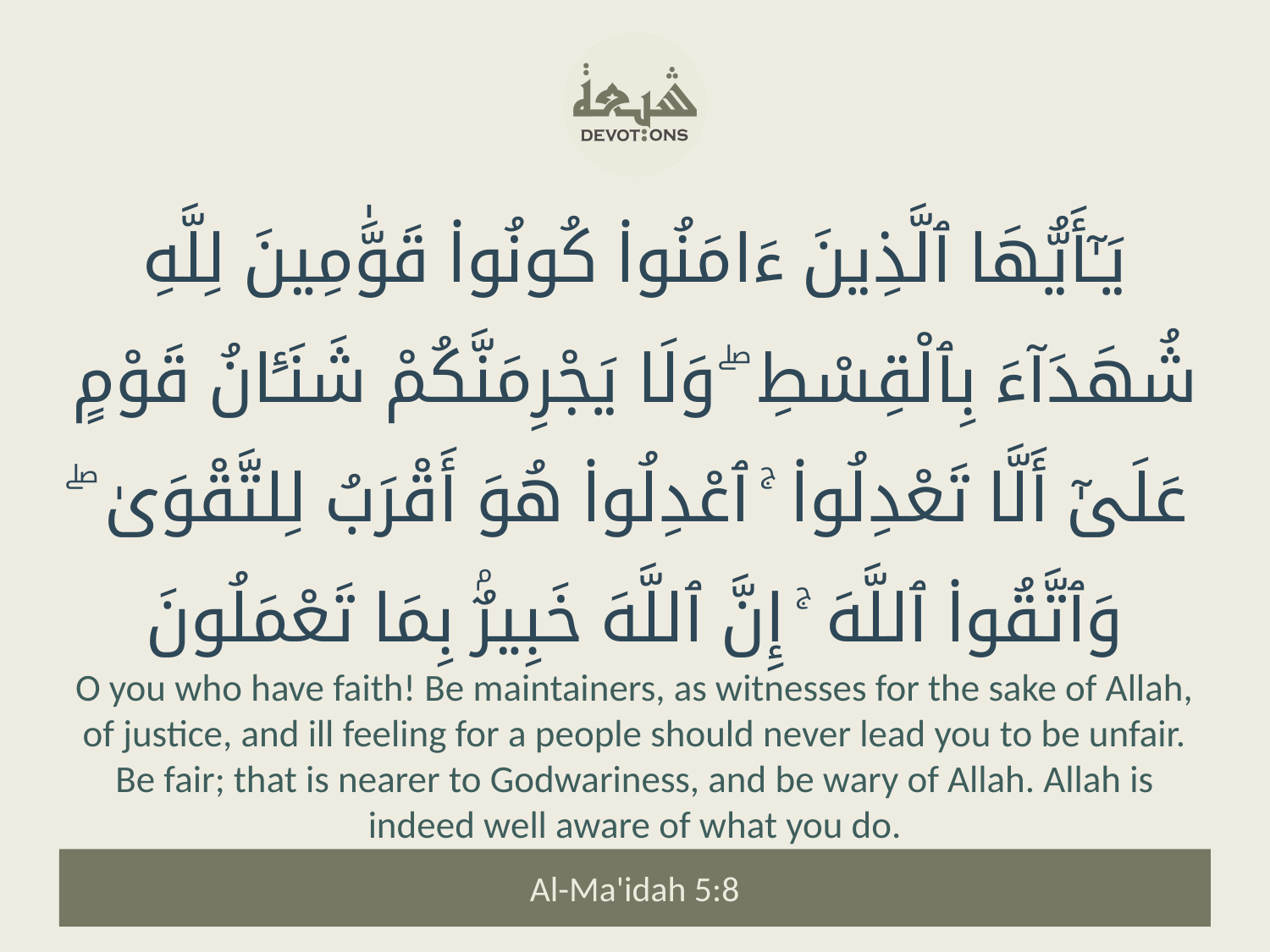

يَـٰٓأَيُّهَا ٱلَّذِينَ ءَامَنُوا۟ كُونُوا۟ قَوَّٰمِينَ لِلَّهِ شُهَدَآءَ بِٱلْقِسْطِ ۖ وَلَا يَجْرِمَنَّكُمْ شَنَـَٔانُ قَوْمٍ عَلَىٰٓ أَلَّا تَعْدِلُوا۟ ۚ ٱعْدِلُوا۟ هُوَ أَقْرَبُ لِلتَّقْوَىٰ ۖ وَٱتَّقُوا۟ ٱللَّهَ ۚ إِنَّ ٱللَّهَ خَبِيرٌۢ بِمَا تَعْمَلُونَ
O you who have faith! Be maintainers, as witnesses for the sake of Allah, of justice, and ill feeling for a people should never lead you to be unfair. Be fair; that is nearer to Godwariness, and be wary of Allah. Allah is indeed well aware of what you do.
Al-Ma'idah 5:8